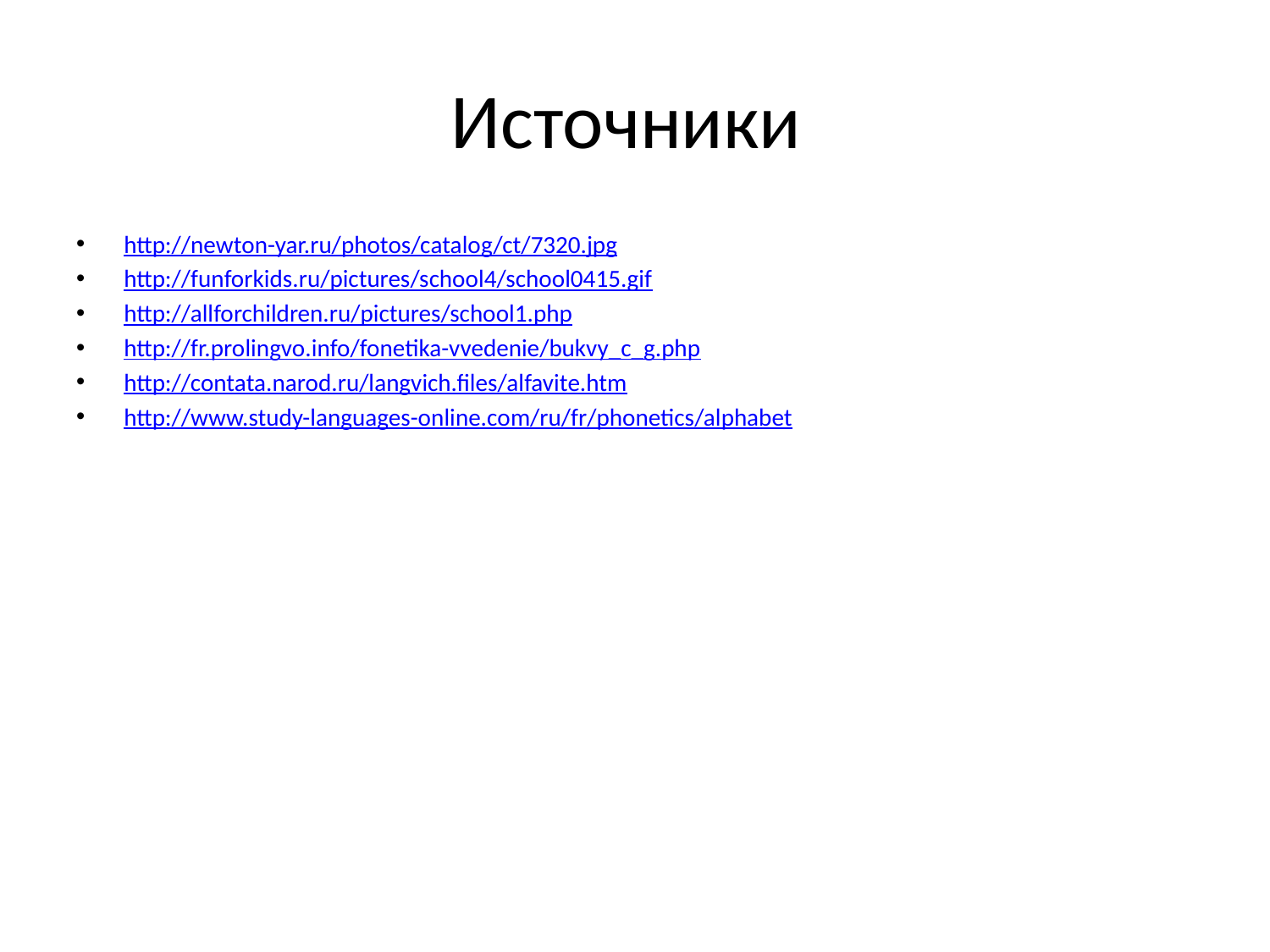

# Источники
http://newton-yar.ru/photos/catalog/ct/7320.jpg
http://funforkids.ru/pictures/school4/school0415.gif
http://allforchildren.ru/pictures/school1.php
http://fr.prolingvo.info/fonetika-vvedenie/bukvy_c_g.php
http://contata.narod.ru/langvich.files/alfavite.htm
http://www.study-languages-online.com/ru/fr/phonetics/alphabet